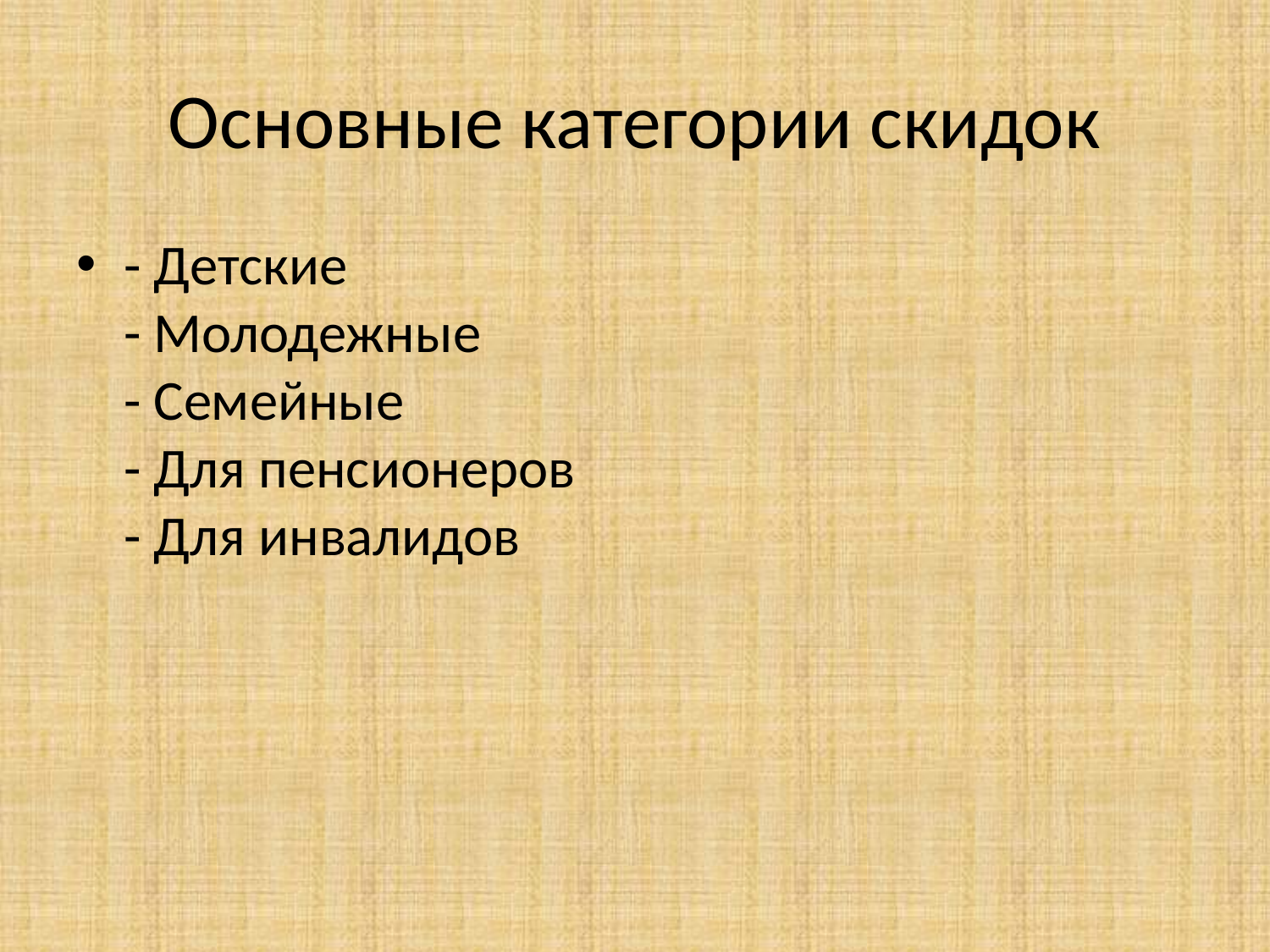

# Основные категории скидок
- Детские 
- Молодежные
- Семейные
- Для пенсионеров
- Для инвалидов